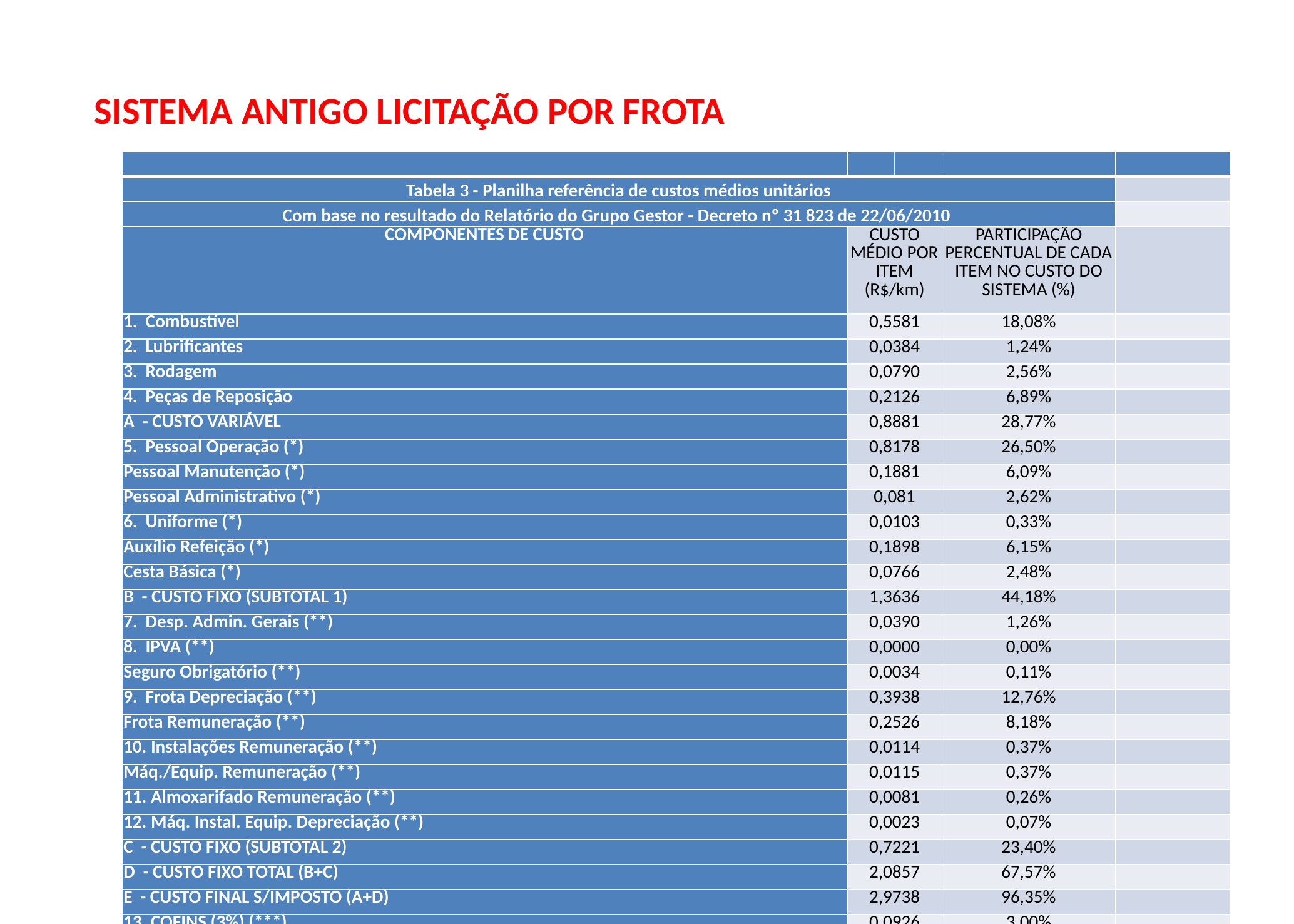

SISTEMA ANTIGO LICITAÇÃO POR FROTATARIA DE TRANSPORTES/GDF
|  |  |  |  |  |
| --- | --- | --- | --- | --- |
| Tabela 3 - Planilha referência de custos médios unitários |  |  |  |  |
| Com base no resultado do Relatório do Grupo Gestor - Decreto nº 31 823 de 22/06/2010 |  |  |  |  |
| COMPONENTES DE CUSTO | CUSTO MÉDIO POR ITEM (R$/km) |  | PARTICIPAÇÃO PERCENTUAL DE CADA ITEM NO CUSTO DO SISTEMA (%) |  |
| 1. Combustível | 0,5581 |  | 18,08% |  |
| 2. Lubrificantes | 0,0384 |  | 1,24% |  |
| 3. Rodagem | 0,0790 |  | 2,56% |  |
| 4. Peças de Reposição | 0,2126 |  | 6,89% |  |
| A - CUSTO VARIÁVEL | 0,8881 |  | 28,77% |  |
| 5. Pessoal Operação (\*) | 0,8178 |  | 26,50% |  |
| Pessoal Manutenção (\*) | 0,1881 |  | 6,09% |  |
| Pessoal Administrativo (\*) | 0,081 |  | 2,62% |  |
| 6. Uniforme (\*) | 0,0103 |  | 0,33% |  |
| Auxílio Refeição (\*) | 0,1898 |  | 6,15% |  |
| Cesta Básica (\*) | 0,0766 |  | 2,48% |  |
| B - CUSTO FIXO (SUBTOTAL 1) | 1,3636 |  | 44,18% |  |
| 7. Desp. Admin. Gerais (\*\*) | 0,0390 |  | 1,26% |  |
| 8. IPVA (\*\*) | 0,0000 |  | 0,00% |  |
| Seguro Obrigatório (\*\*) | 0,0034 |  | 0,11% |  |
| 9. Frota Depreciação (\*\*) | 0,3938 |  | 12,76% |  |
| Frota Remuneração (\*\*) | 0,2526 |  | 8,18% |  |
| 10. Instalações Remuneração (\*\*) | 0,0114 |  | 0,37% |  |
| Máq./Equip. Remuneração (\*\*) | 0,0115 |  | 0,37% |  |
| 11. Almoxarifado Remuneração (\*\*) | 0,0081 |  | 0,26% |  |
| 12. Máq. Instal. Equip. Depreciação (\*\*) | 0,0023 |  | 0,07% |  |
| C - CUSTO FIXO (SUBTOTAL 2) | 0,7221 |  | 23,40% |  |
| D - CUSTO FIXO TOTAL (B+C) | 2,0857 |  | 67,57% |  |
| E - CUSTO FINAL S/IMPOSTO (A+D) | 2,9738 |  | 96,35% |  |
| 13. COFINS (3%) (\*\*\*) | 0,0926 |  | 3,00% |  |
| 14. PIS (0,65%) (\*\*\*) | 0,0201 |  | 0,65% |  |
| CUSTO FINAL (E+13+14) | 3,0865 |  | 100,00% |  |
| ( \* ) Com base em PMAs diferenciados para as Planilhas “A” e “B” |  |  |  |  |
| PMA “A” - linhas circulares = 71.371 km |  |  |  |  |
| PMA “B” - linhas de ligação = 103.764 Km |  |  |  |  |
| PMA médio = 100.293 km ( \*\* ) Com base no PMA médio e (\*\*\*) base no custo final |  |  |  |  |